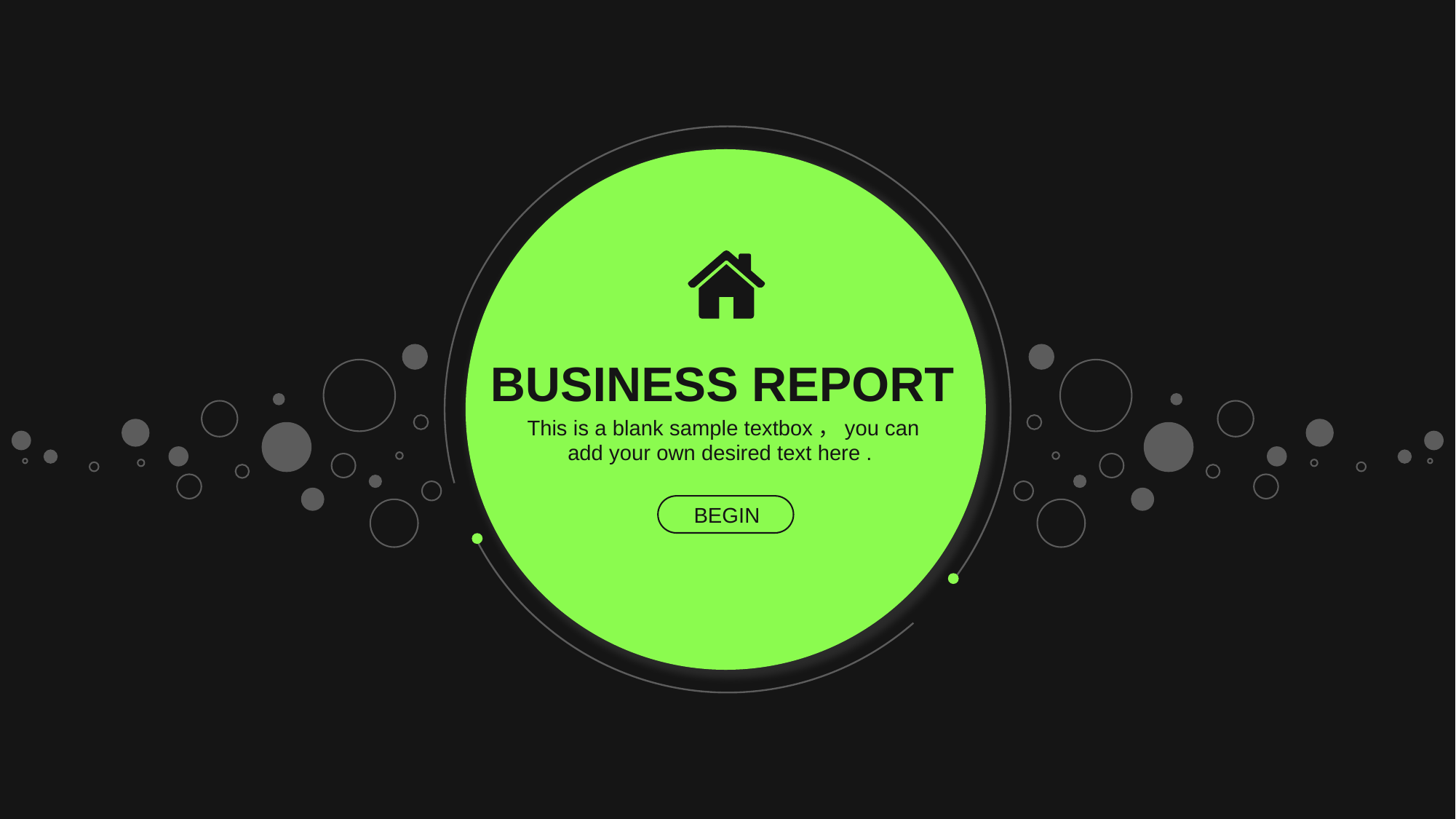

BUSINESS REPORT
This is a blank sample textbox，you can add your own desired text here .

BEGIN